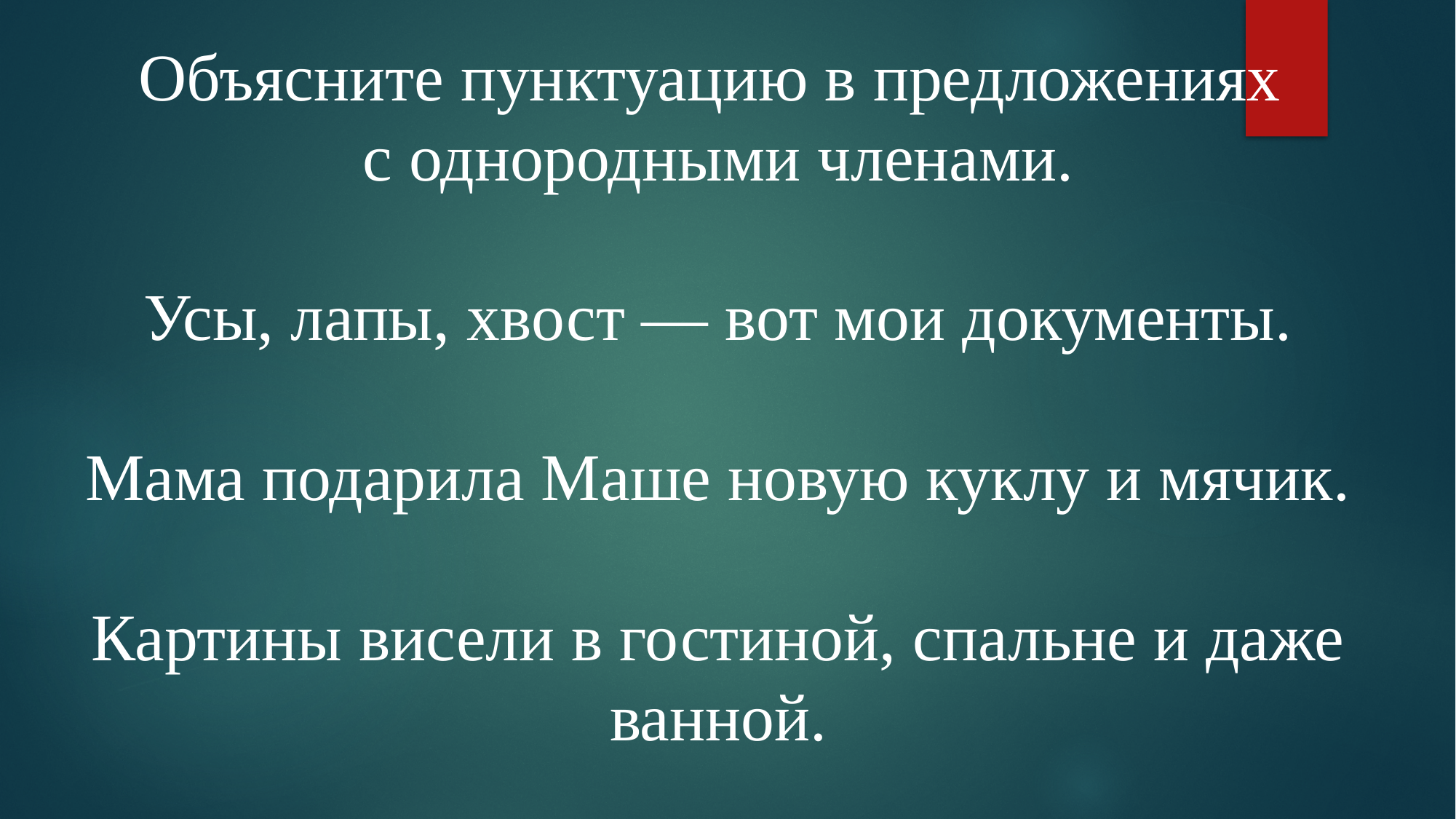

Объясните пунктуацию в предложениях
с однородными членами.

Усы, лапы, хвост — вот мои документы.

Мама подарила Маше новую куклу и мячик.

Картины висели в гостиной, спальне и даже ванной.

Мы собирали в лесу не грибы, а ягоды.